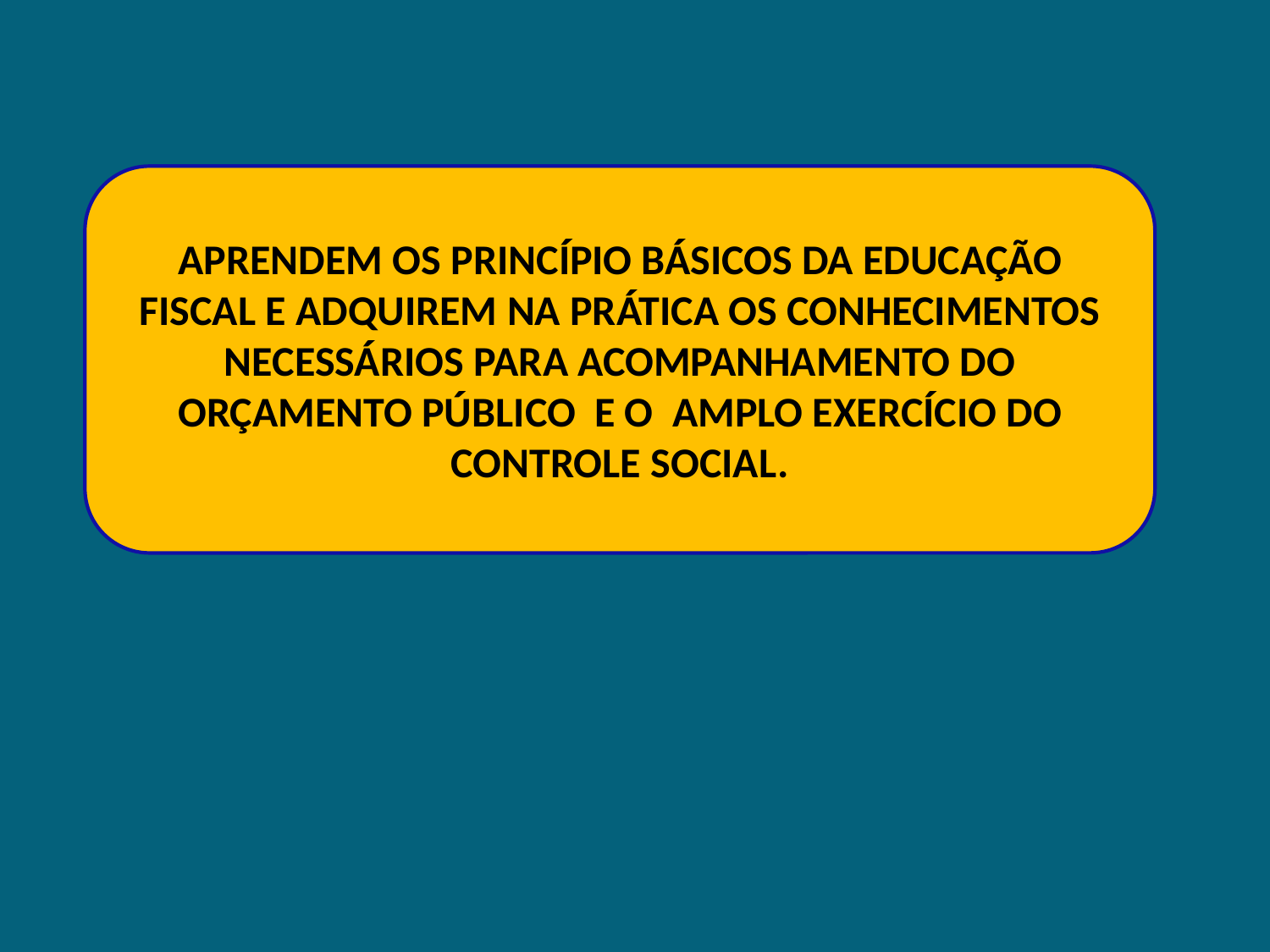

APRENDEM OS PRINCÍPIO BÁSICOS DA EDUCAÇÃO FISCAL E ADQUIREM NA PRÁTICA OS CONHECIMENTOS NECESSÁRIOS PARA ACOMPANHAMENTO DO ORÇAMENTO PÚBLICO  E O  AMPLO EXERCÍCIO DO CONTROLE SOCIAL.